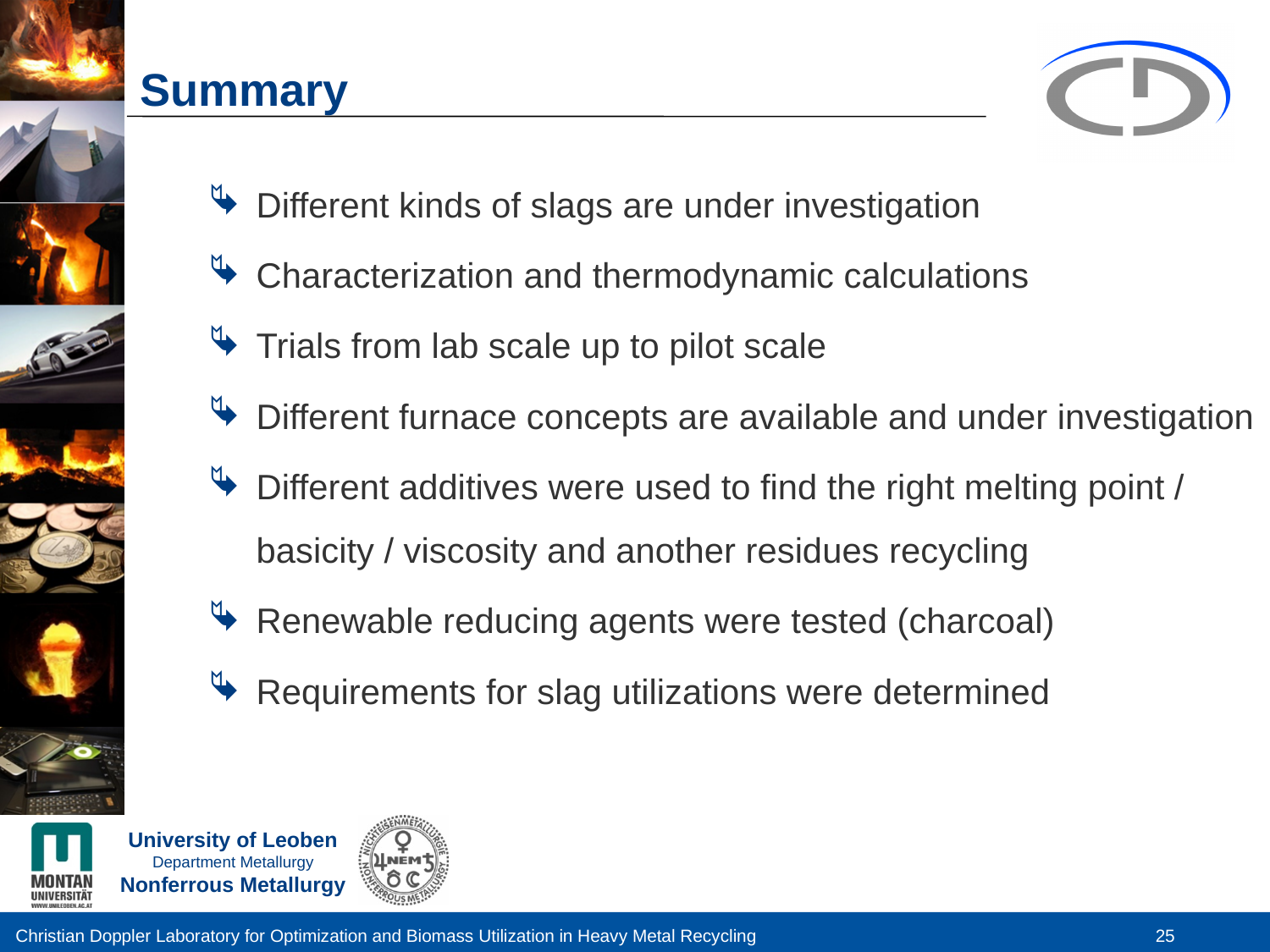

# Summary

Different kinds of slags are under investigation
Characterization and thermodynamic calculations
Trials from lab scale up to pilot scale
Different furnace concepts are available and under investigation
Different additives were used to find the right melting point / basicity / viscosity and another residues recycling
Renewable reducing agents were tested (charcoal)
Requirements for slag utilizations were determined